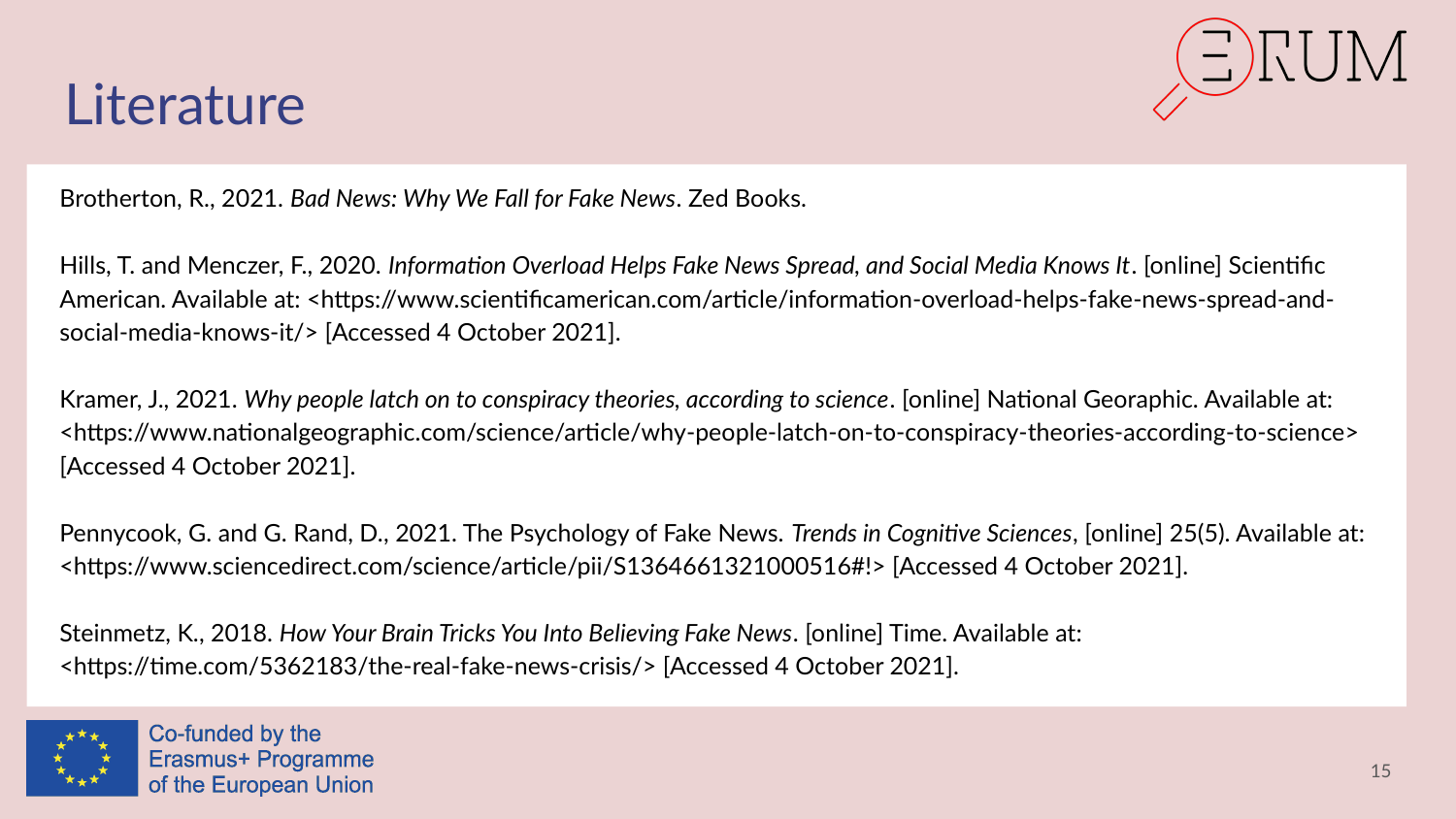

# Literature
Brotherton, R., 2021. Bad News: Why We Fall for Fake News. Zed Books.
Hills, T. and Menczer, F., 2020. Information Overload Helps Fake News Spread, and Social Media Knows It. [online] Scientific American. Available at: <https://www.scientificamerican.com/article/information-overload-helps-fake-news-spread-and-social-media-knows-it/> [Accessed 4 October 2021].
Kramer, J., 2021. Why people latch on to conspiracy theories, according to science. [online] National Georaphic. Available at: <https://www.nationalgeographic.com/science/article/why-people-latch-on-to-conspiracy-theories-according-to-science> [Accessed 4 October 2021].
Pennycook, G. and G. Rand, D., 2021. The Psychology of Fake News. Trends in Cognitive Sciences, [online] 25(5). Available at: <https://www.sciencedirect.com/science/article/pii/S1364661321000516#!> [Accessed 4 October 2021].

Steinmetz, K., 2018. How Your Brain Tricks You Into Believing Fake News. [online] Time. Available at: <https://time.com/5362183/the-real-fake-news-crisis/> [Accessed 4 October 2021].
15